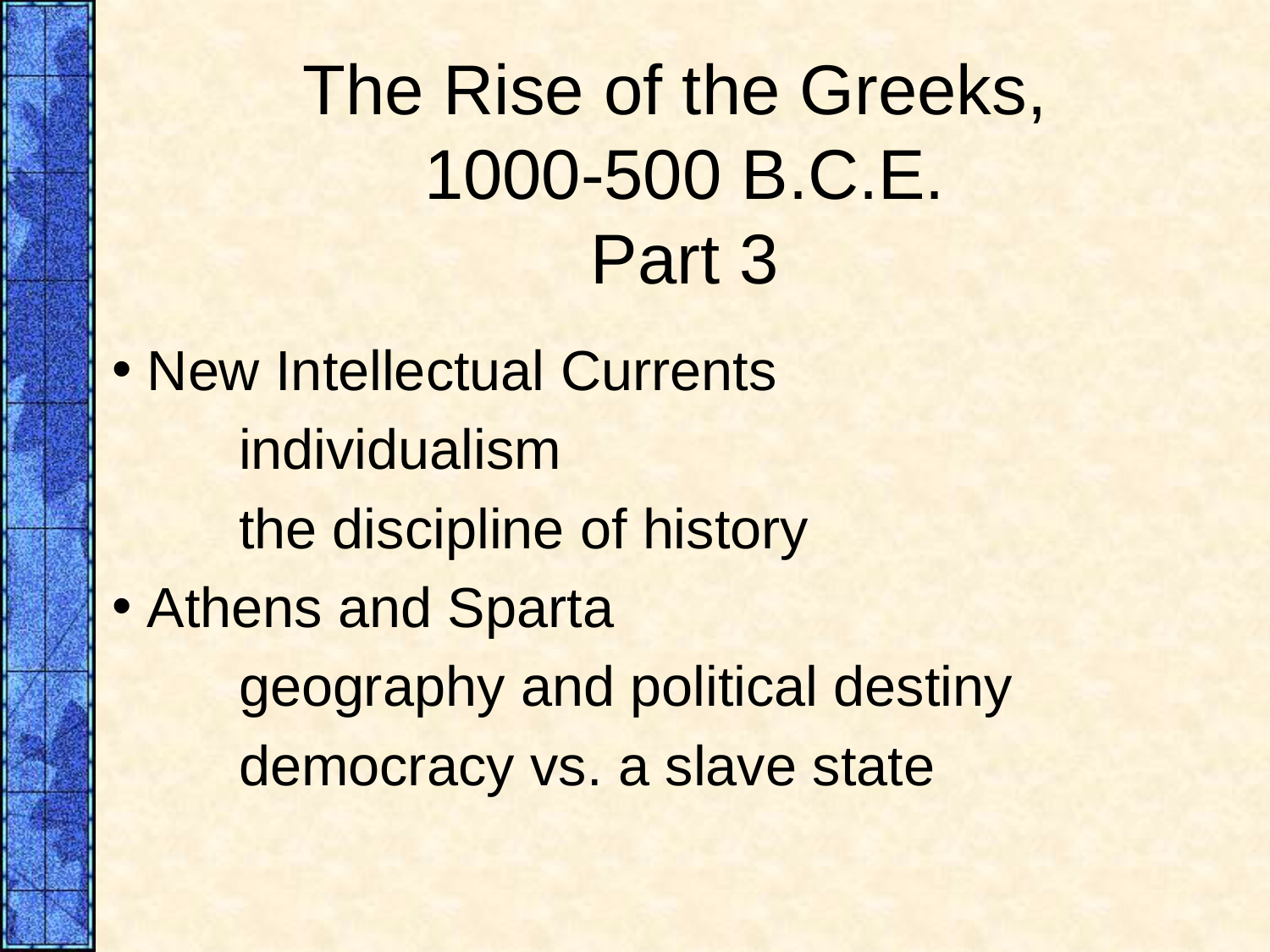

# The Rise of the Greeks, 1000-500 B.C.E. Part 3
 New Intellectual Currents
	individualism
	the discipline of history
 Athens and Sparta
	geography and political destiny
	democracy vs. a slave state